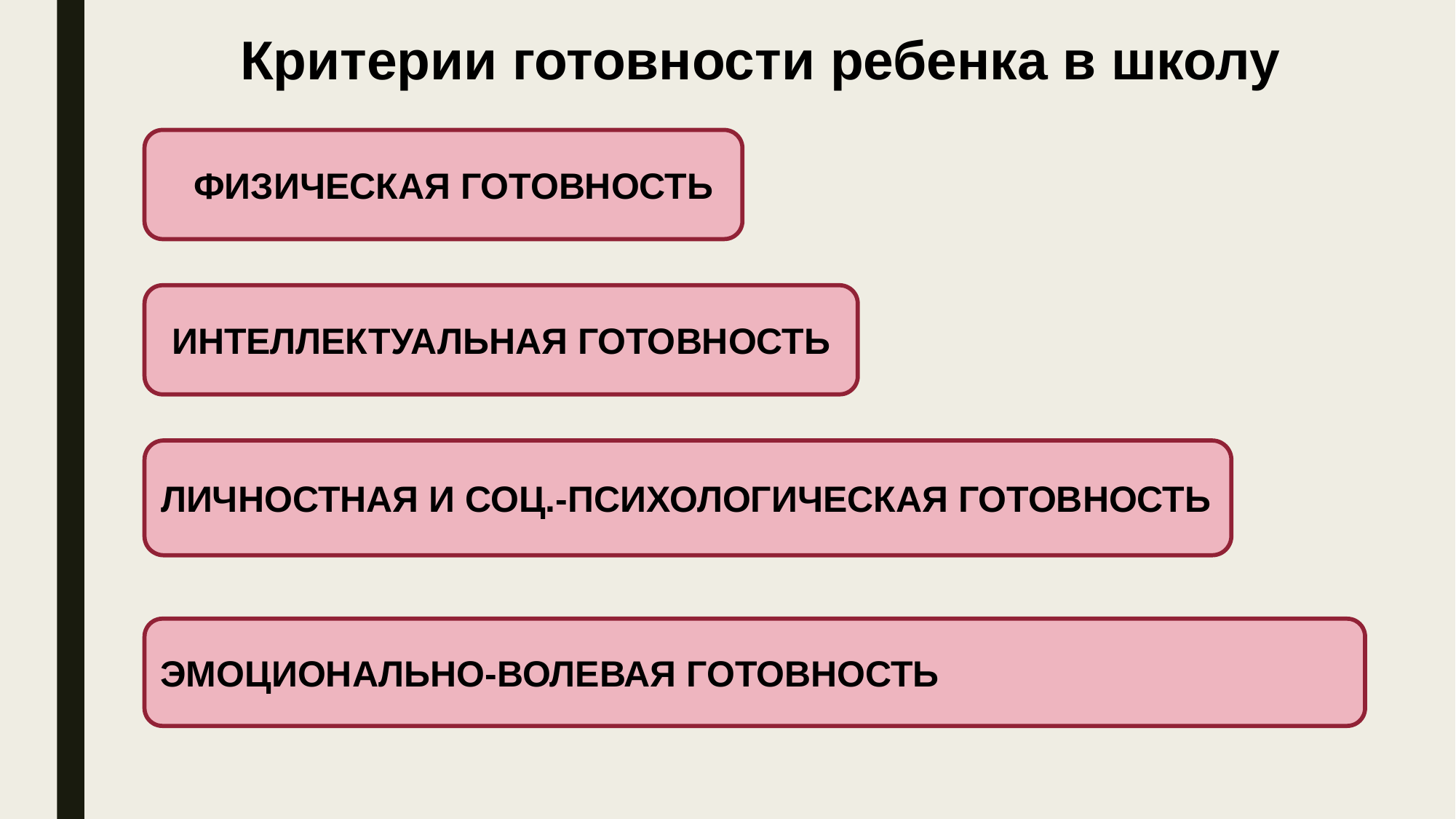

Критерии готовности ребенка в школу
  ФИЗИЧЕСКАЯ ГОТОВНОСТЬ
ИНТЕЛЛЕКТУАЛЬНАЯ ГОТОВНОСТЬ
ЛИЧНОСТНАЯ И СОЦ.-ПСИХОЛОГИЧЕСКАЯ ГОТОВНОСТЬ
ЭМОЦИОНАЛЬНО-ВОЛЕВАЯ ГОТОВНОСТЬ